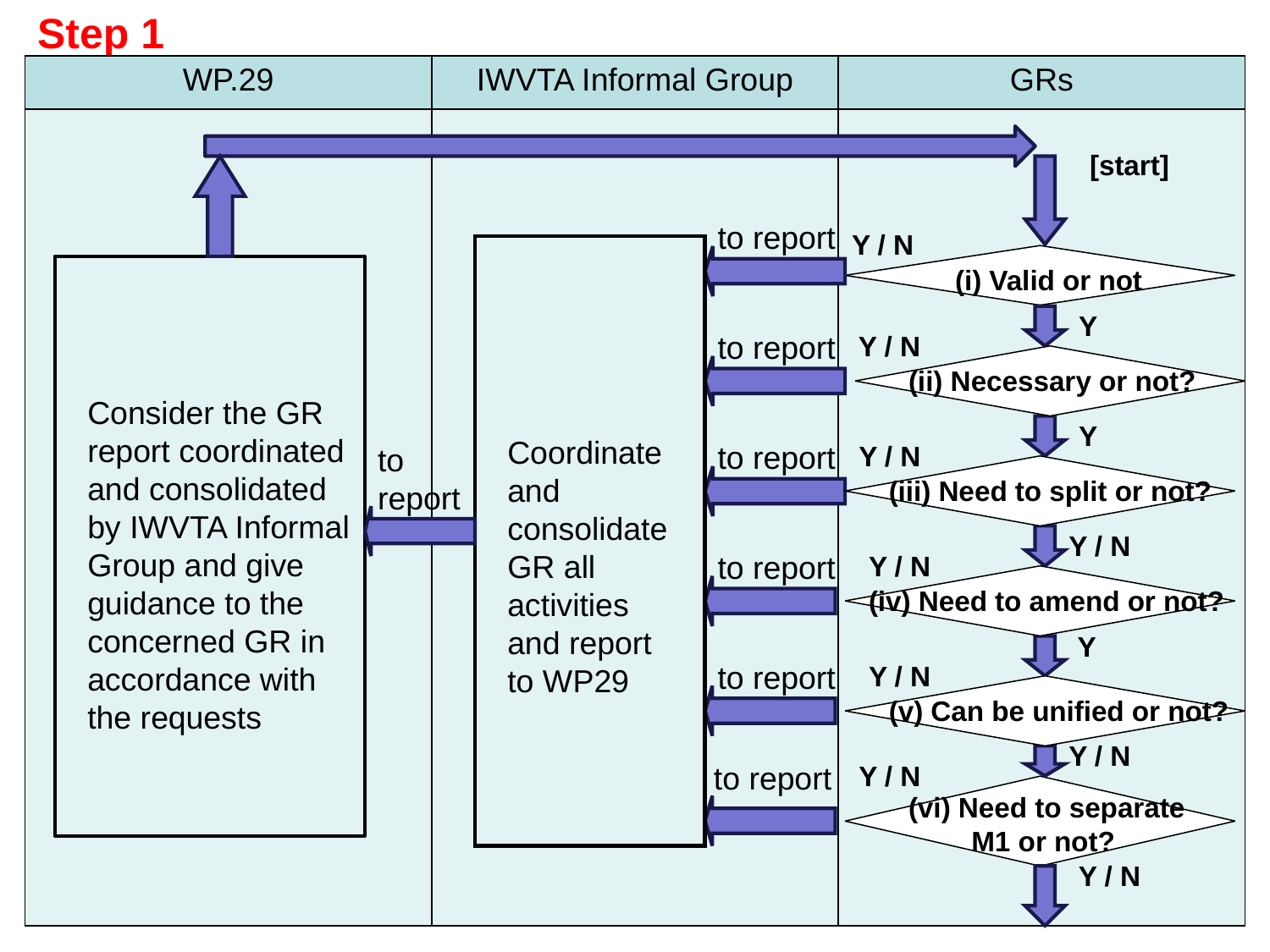

Step 1
| WP.29 | IWVTA Informal Group | GRs |
| --- | --- | --- |
|  |  |  |

[start]

to report
Y / N

(i) Valid or not

Y

to report
Y / N

(ii) Necessary or not?
Consider the GR report coordinated and consolidated by IWVTA Informal Group and give guidance to the concerned GR in accordance with the requests
Y

Coordinate and consolidate GR all activities and report to WP29
to report
Y / N
to report

(iii) Need to split or not?

Y / N
to report
Y / N

(iv) Need to amend or not?
Y

to report
Y / N

(v) Can be unified or not?
Y / N

to report
Y / N

(vi) Need to separate
        M1 or not?

Y / N